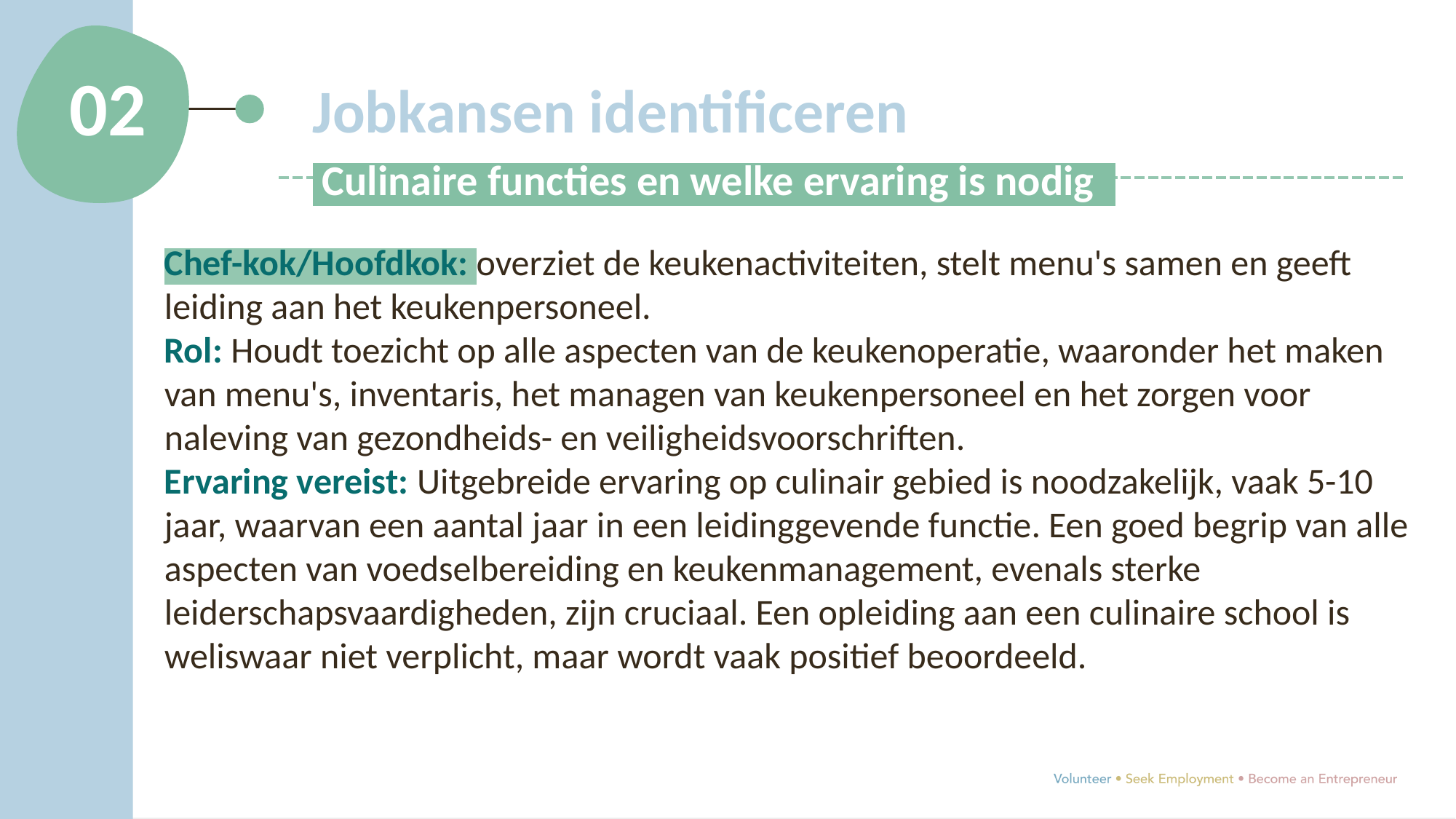

02
Jobkansen identificeren

 Culinaire functies en welke ervaring is nodig:
Chef-kok/Hoofdkok: overziet de keukenactiviteiten, stelt menu's samen en geeft leiding aan het keukenpersoneel.
Rol: Houdt toezicht op alle aspecten van de keukenoperatie, waaronder het maken van menu's, inventaris, het managen van keukenpersoneel en het zorgen voor naleving van gezondheids- en veiligheidsvoorschriften.
Ervaring vereist: Uitgebreide ervaring op culinair gebied is noodzakelijk, vaak 5-10 jaar, waarvan een aantal jaar in een leidinggevende functie. Een goed begrip van alle aspecten van voedselbereiding en keukenmanagement, evenals sterke leiderschapsvaardigheden, zijn cruciaal. Een opleiding aan een culinaire school is weliswaar niet verplicht, maar wordt vaak positief beoordeeld.

.